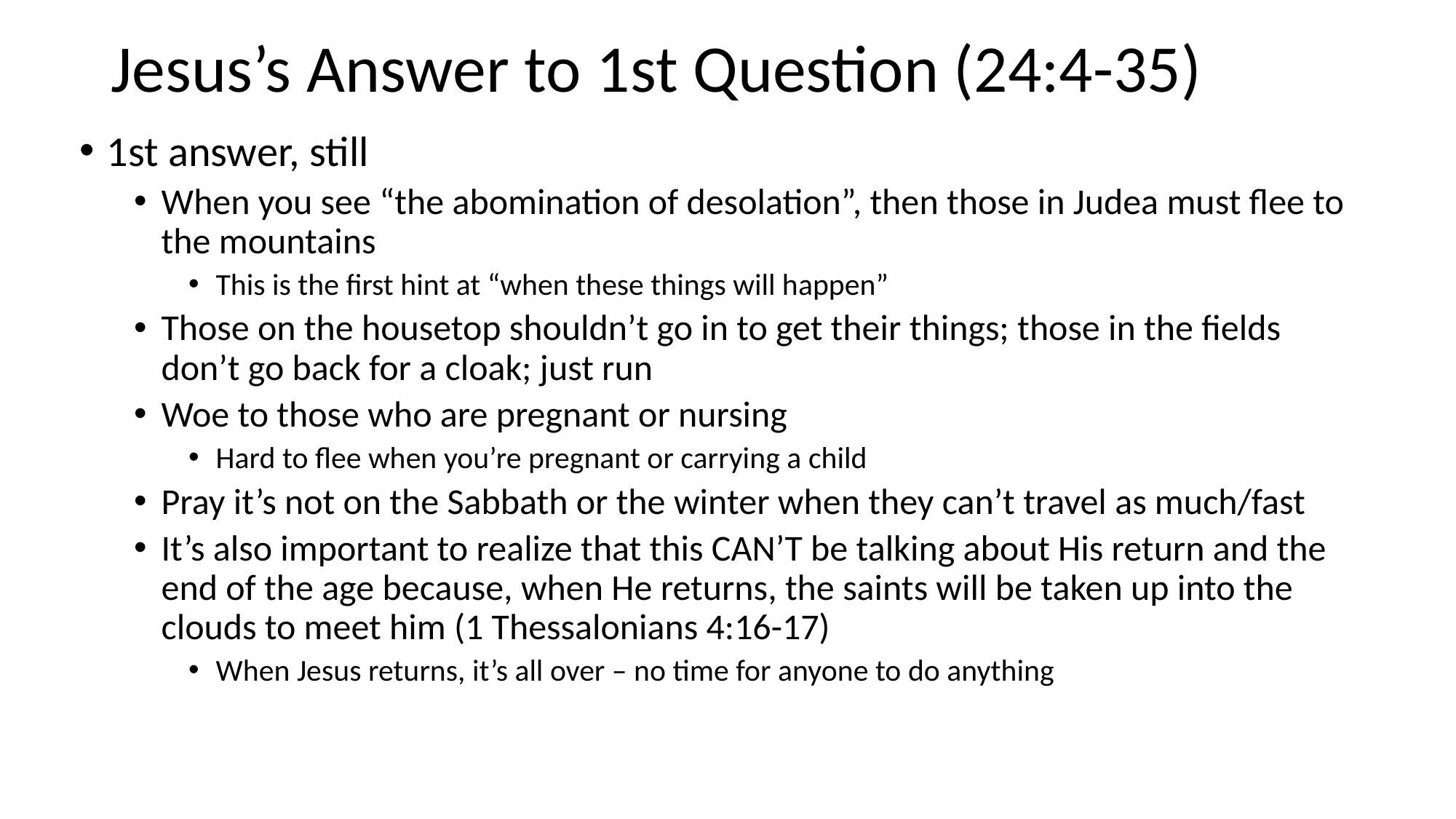

# Jesus’s Answer to 1st Question (24:4-35)
1st answer, still
When you see “the abomination of desolation”, then those in Judea must flee to the mountains
This is the first hint at “when these things will happen”
Those on the housetop shouldn’t go in to get their things; those in the fields don’t go back for a cloak; just run
Woe to those who are pregnant or nursing
Hard to flee when you’re pregnant or carrying a child
Pray it’s not on the Sabbath or the winter when they can’t travel as much/fast
It’s also important to realize that this CAN’T be talking about His return and the end of the age because, when He returns, the saints will be taken up into the clouds to meet him (1 Thessalonians 4:16-17)
When Jesus returns, it’s all over – no time for anyone to do anything